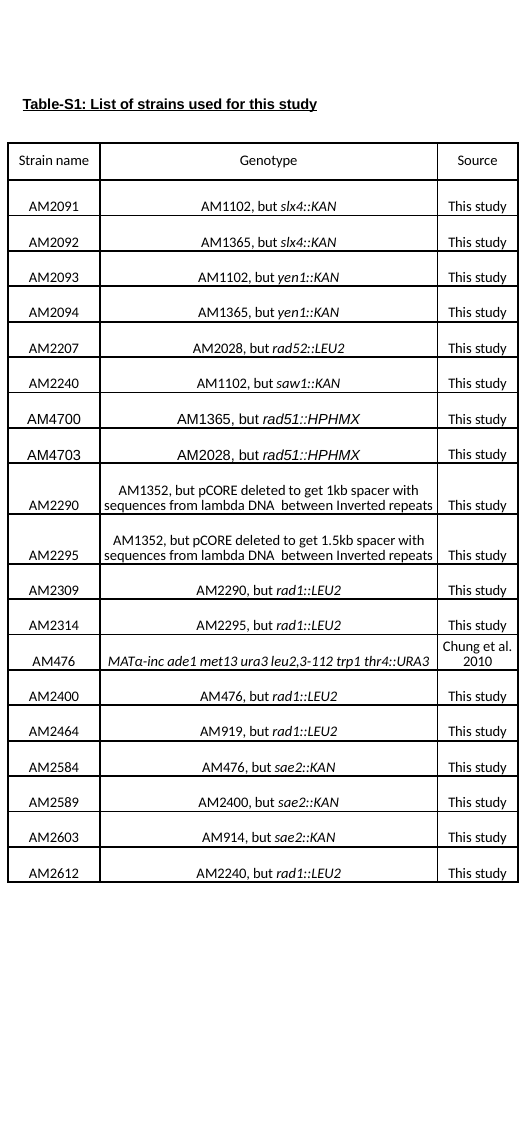

Table-S1: List of strains used for this study
| Strain name | Genotype | Source |
| --- | --- | --- |
| AM2091 | AM1102, but slx4::KAN | This study |
| AM2092 | AM1365, but slx4::KAN | This study |
| AM2093 | AM1102, but yen1::KAN | This study |
| AM2094 | AM1365, but yen1::KAN | This study |
| AM2207 | AM2028, but rad52::LEU2 | This study |
| AM2240 | AM1102, but saw1::KAN | This study |
| AM4700 | AM1365, but rad51::HPHMX | This study |
| AM4703 | AM2028, but rad51::HPHMX | This study |
| AM2290 | AM1352, but pCORE deleted to get 1kb spacer with sequences from lambda DNA between Inverted repeats | This study |
| AM2295 | AM1352, but pCORE deleted to get 1.5kb spacer with sequences from lambda DNA between Inverted repeats | This study |
| AM2309 | AM2290, but rad1::LEU2 | This study |
| AM2314 | AM2295, but rad1::LEU2 | This study |
| AM476 | MATα-inc ade1 met13 ura3 leu2,3-112 trp1 thr4::URA3 | Chung et al. 2010 |
| AM2400 | AM476, but rad1::LEU2 | This study |
| AM2464 | AM919, but rad1::LEU2 | This study |
| AM2584 | AM476, but sae2::KAN | This study |
| AM2589 | AM2400, but sae2::KAN | This study |
| AM2603 | AM914, but sae2::KAN | This study |
| AM2612 | AM2240, but rad1::LEU2 | This study |